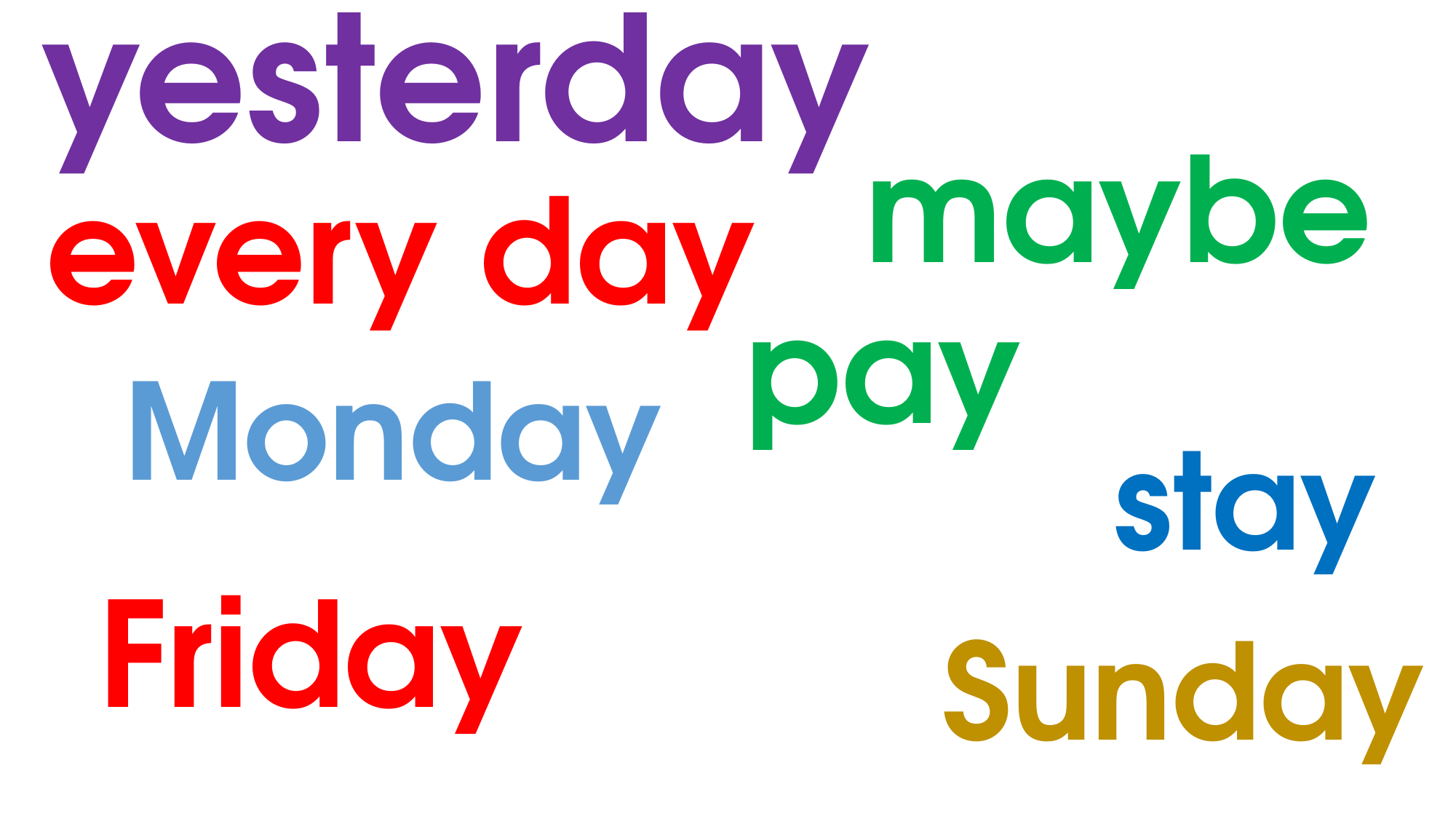

yesterday
maybe
every day
pay
Monday
stay
Friday
Sunday